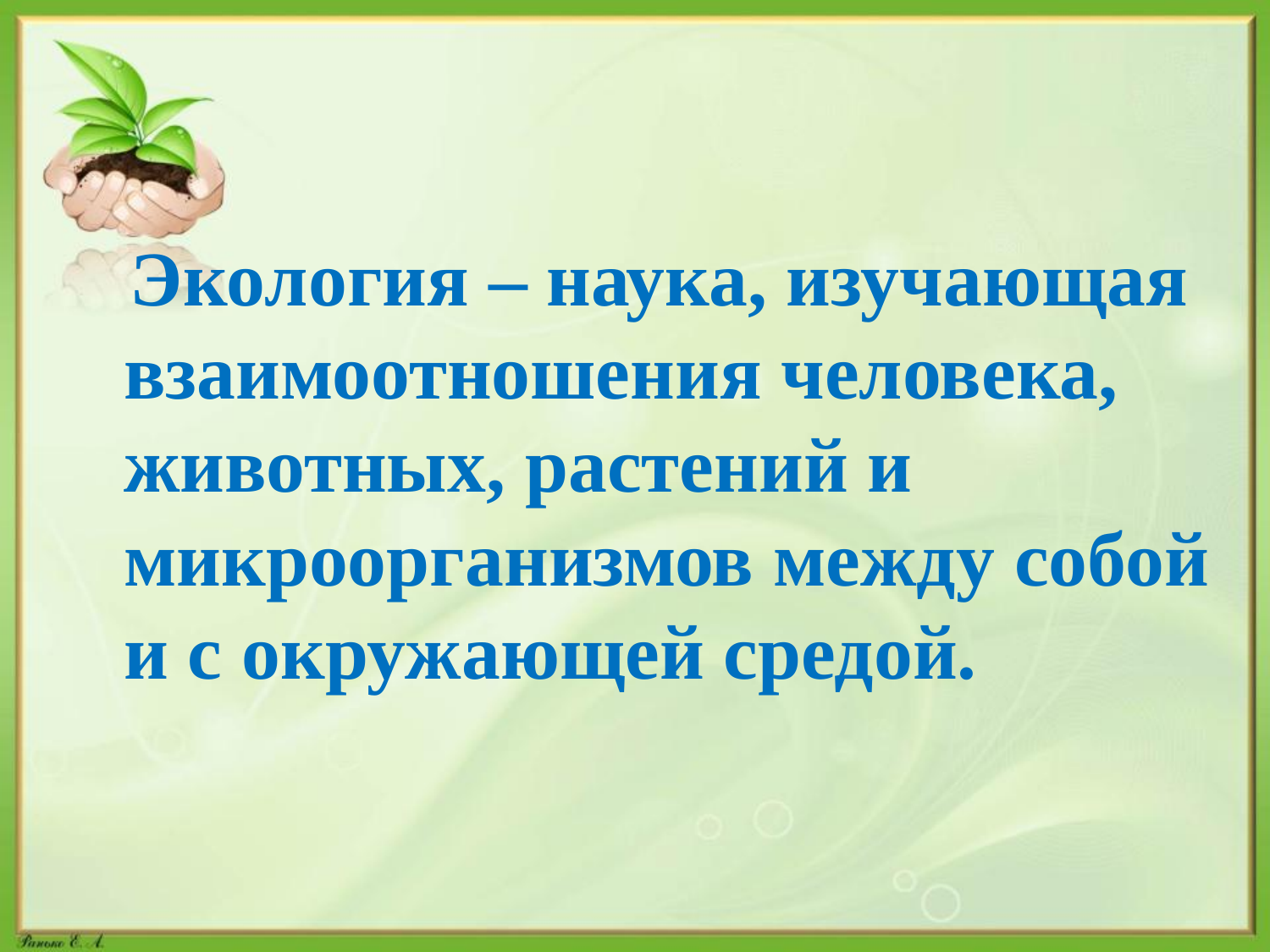

#
    Экология – наука, изучающая  взаимоотношения человека, животных, растений и микроорганизмов между собой и с окружающей средой.